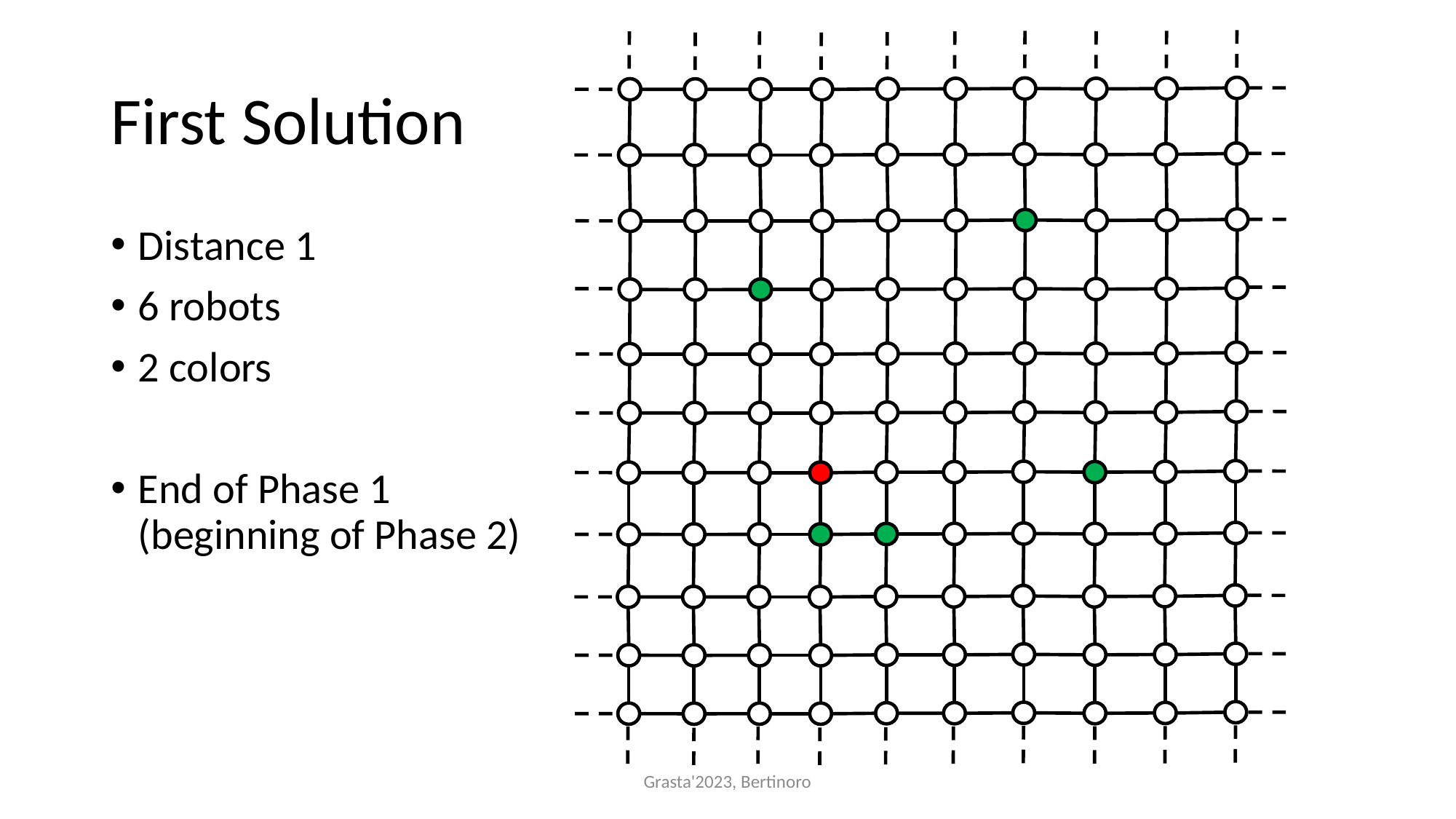

# First Solution
Distance 1
6 robots
2 colors

End of Phase 1 (beginning of Phase 2)

Grasta'2023, Bertinoro